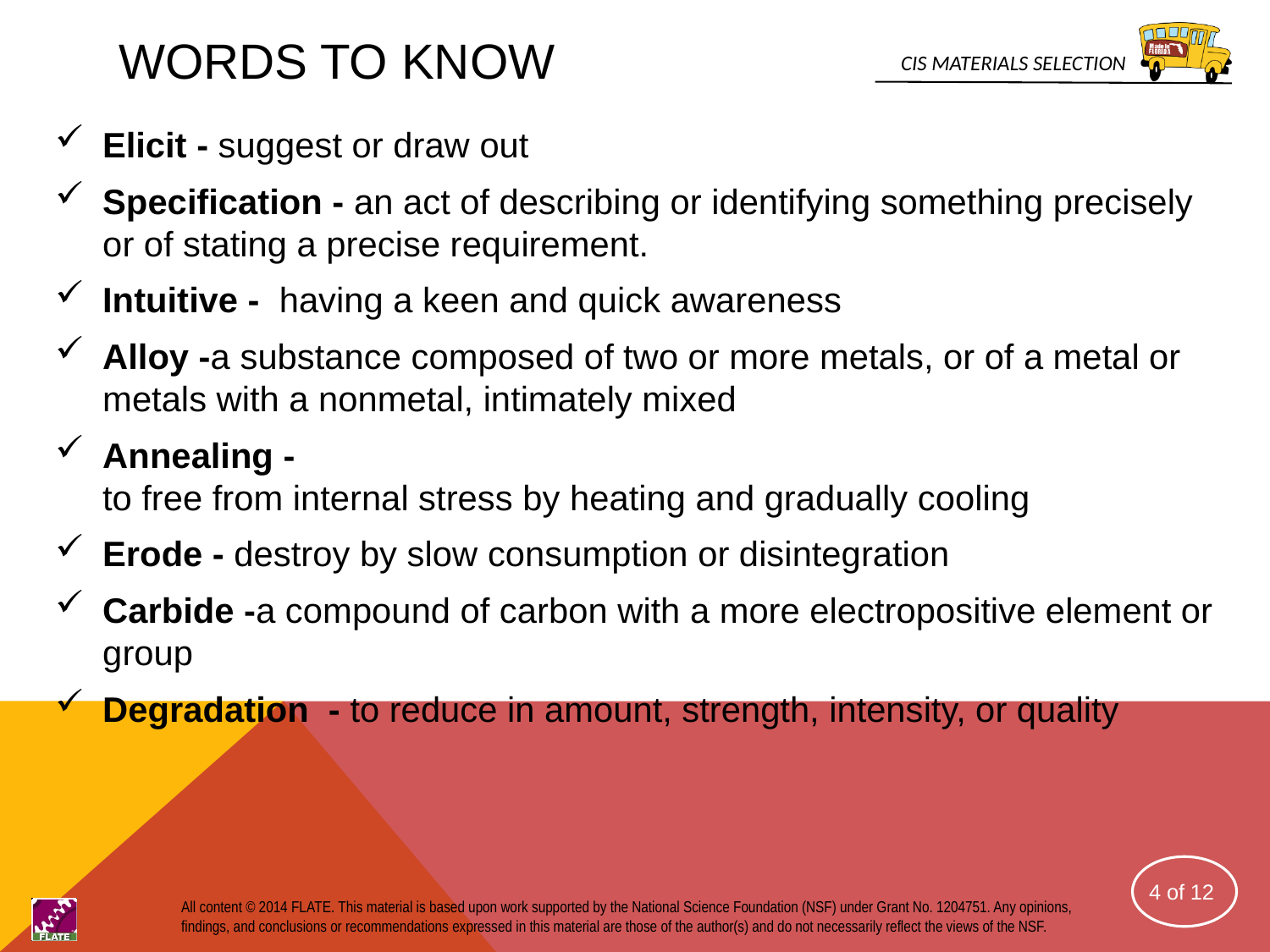

# Words to Know
Elicit - suggest or draw out
Specification - an act of describing or identifying something precisely or of stating a precise requirement.
Intuitive -  having a keen and quick awareness
Alloy -a substance composed of two or more metals, or of a metal or metals with a nonmetal, intimately mixed
Annealing - to free from internal stress by heating and gradually cooling
Erode - destroy by slow consumption or disintegration
Carbide -a compound of carbon with a more electropositive element or group
Degradation  - to reduce in amount, strength, intensity, or quality
4 of 12